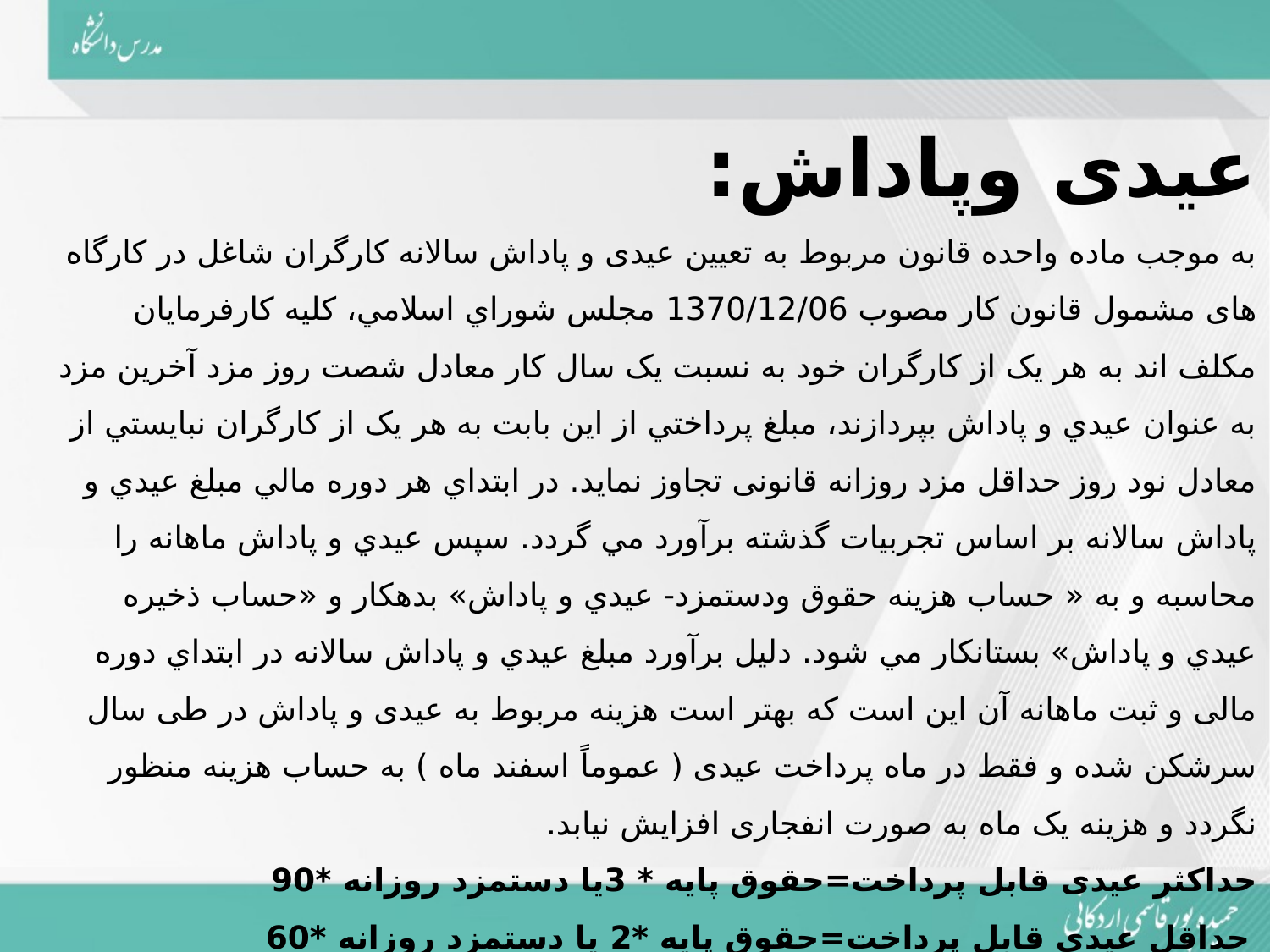

# عیدی وپاداش: به موجب ماده واحده قانون مربوط به تعیین عیدی و پاداش سالانه کارگران شاغل در کارگاه های مشمول قانون کار مصوب 1370/12/06 مجلس شوراي اسلامي، کليه کارفرمايان مکلف اند به هر یک از کارگران خود به نسبت يک سال کار معادل شصت روز مزد آخرین مزد به عنوان عيدي و پاداش بپردازند، مبلغ پرداختي از اين بابت به هر يک از کارگران نبايستي از معادل نود روز حداقل مزد روزانه قانونی تجاوز نمايد. در ابتداي هر دوره مالي مبلغ عيدي و پاداش سالانه بر اساس تجربيات گذشته برآورد مي گردد. سپس عيدي و پاداش ماهانه را محاسبه و به « حساب هزينه حقوق ودستمزد- عيدي و پاداش» بدهکار و «حساب ذخيره عيدي و پاداش» بستانکار مي شود. دليل برآورد مبلغ عيدي و پاداش سالانه در ابتداي دوره مالی و ثبت ماهانه آن این است که بهتر است هزینه مربوط به عیدی و پاداش در طی سال سرشکن شده و فقط در ماه پرداخت عیدی ( عموماً اسفند ماه ) به حساب هزینه منظور نگردد و هزینه یک ماه به صورت انفجاری افزایش نیابد. حداکثر عیدی قابل پرداخت=حقوق پایه * 3یا دستمزد روزانه *90 حداقل عیدی قابل پرداخت=حقوق پایه *2 یا دستمزد روزانه *60